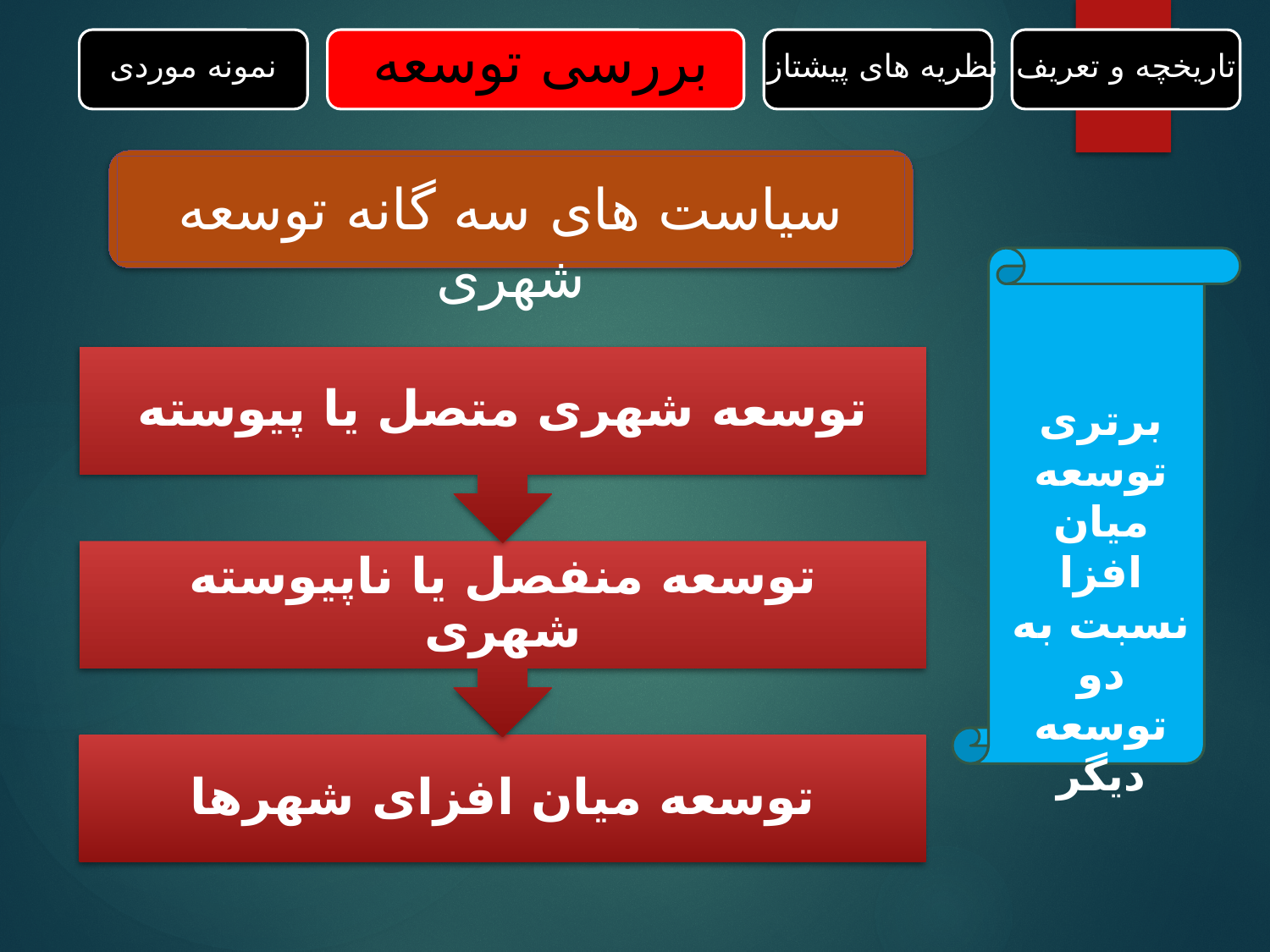

بررسی توسعه

نمونه موردی
نظریه های پیشتاز
تاریخچه و تعریف

سیاست های سه گانه توسعه شهری

توسعه میان افزای شهرها
توسعه منفصل یا ناپیوسته شهری
توسعه شهری متصل یا پیوسته
برتری توسعه میان افزا نسبت به دو توسعه دیگر